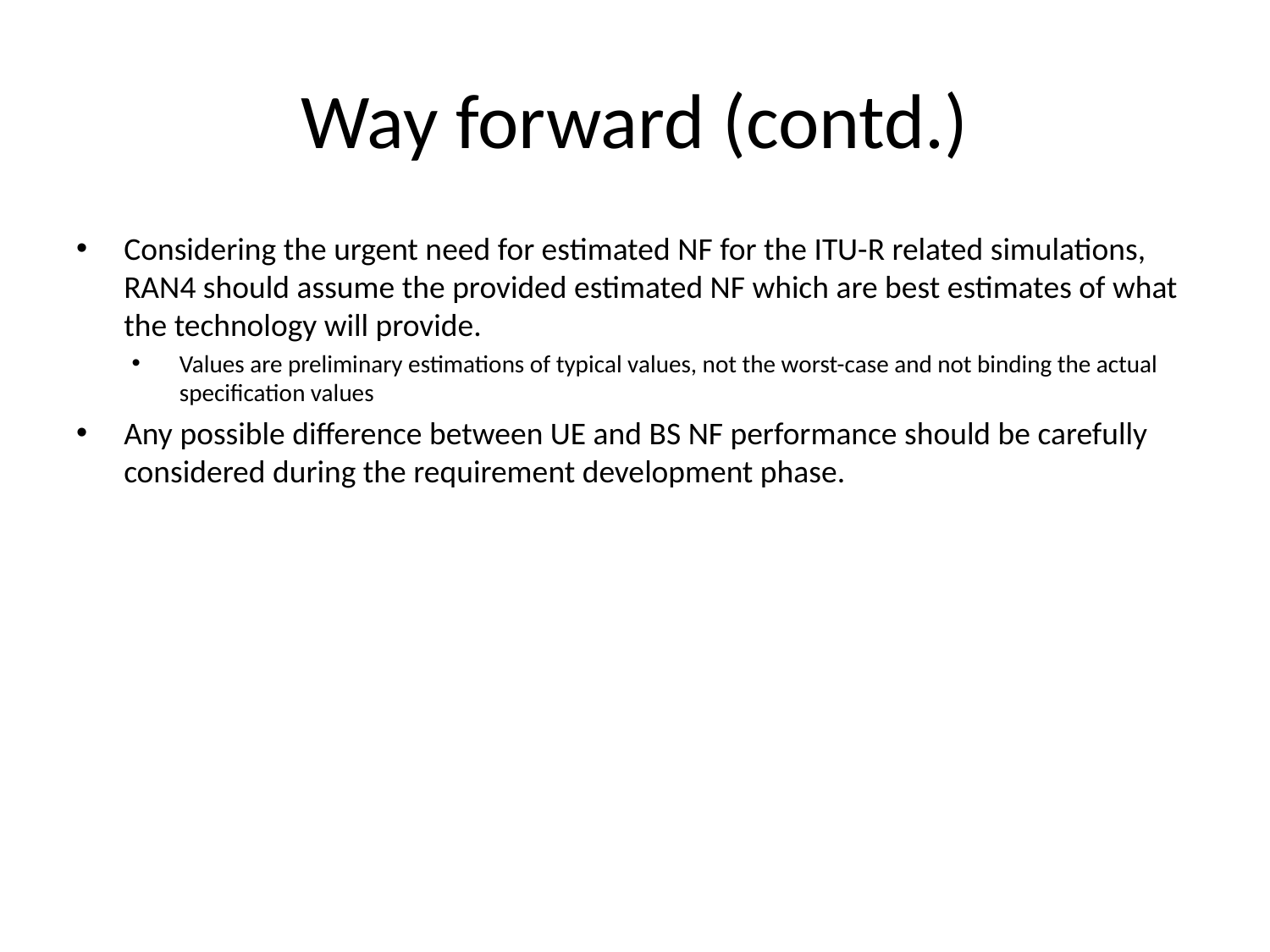

# Way forward (contd.)
Considering the urgent need for estimated NF for the ITU-R related simulations, RAN4 should assume the provided estimated NF which are best estimates of what the technology will provide.
Values are preliminary estimations of typical values, not the worst-case and not binding the actual specification values
Any possible difference between UE and BS NF performance should be carefully considered during the requirement development phase.